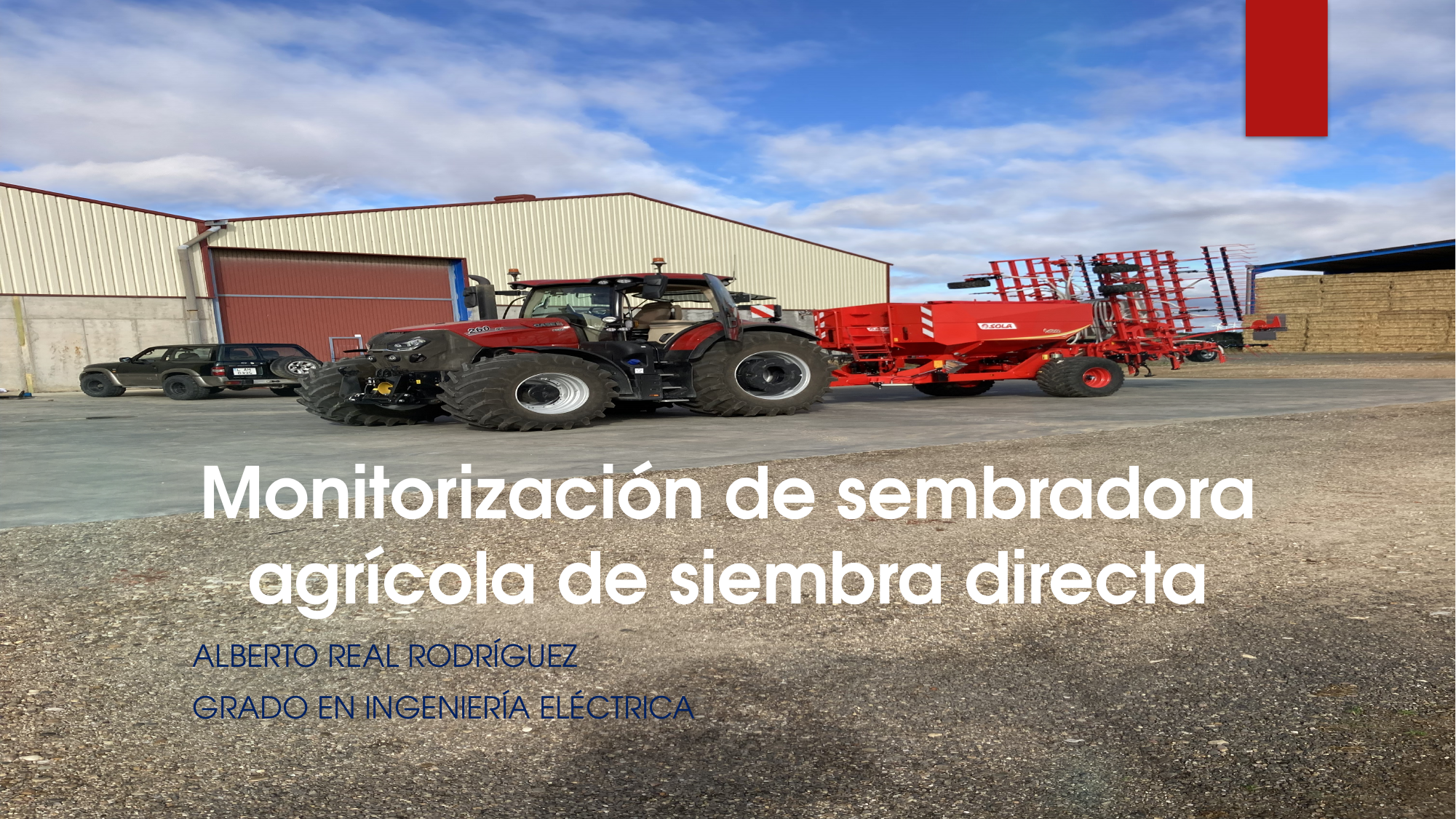

# Monitorización de sembradora agrícola de siembra directa
Alberto Real Rodríguez
Grado en Ingeniería Eléctrica